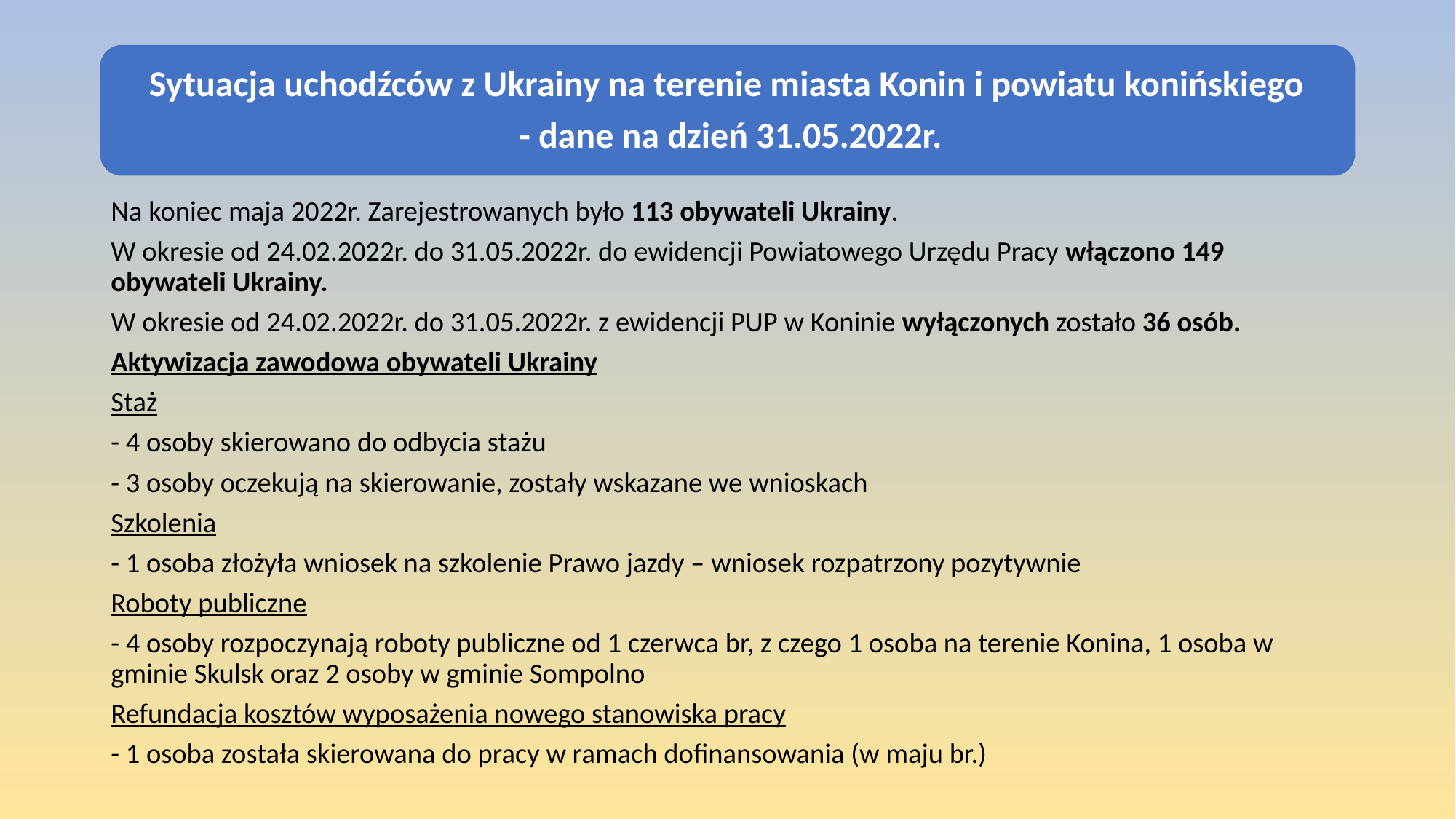

Sytuacja uchodźców z Ukrainy na terenie miasta Konin i powiatu konińskiego
- dane na dzień 31.05.2022r.
Na koniec maja 2022r. Zarejestrowanych było 113 obywateli Ukrainy.
W okresie od 24.02.2022r. do 31.05.2022r. do ewidencji Powiatowego Urzędu Pracy włączono 149 obywateli Ukrainy.
W okresie od 24.02.2022r. do 31.05.2022r. z ewidencji PUP w Koninie wyłączonych zostało 36 osób.
Aktywizacja zawodowa obywateli Ukrainy
Staż
- 4 osoby skierowano do odbycia stażu
- 3 osoby oczekują na skierowanie, zostały wskazane we wnioskach
Szkolenia
- 1 osoba złożyła wniosek na szkolenie Prawo jazdy – wniosek rozpatrzony pozytywnie
Roboty publiczne
- 4 osoby rozpoczynają roboty publiczne od 1 czerwca br, z czego 1 osoba na terenie Konina, 1 osoba w gminie Skulsk oraz 2 osoby w gminie Sompolno
Refundacja kosztów wyposażenia nowego stanowiska pracy
- 1 osoba została skierowana do pracy w ramach dofinansowania (w maju br.)